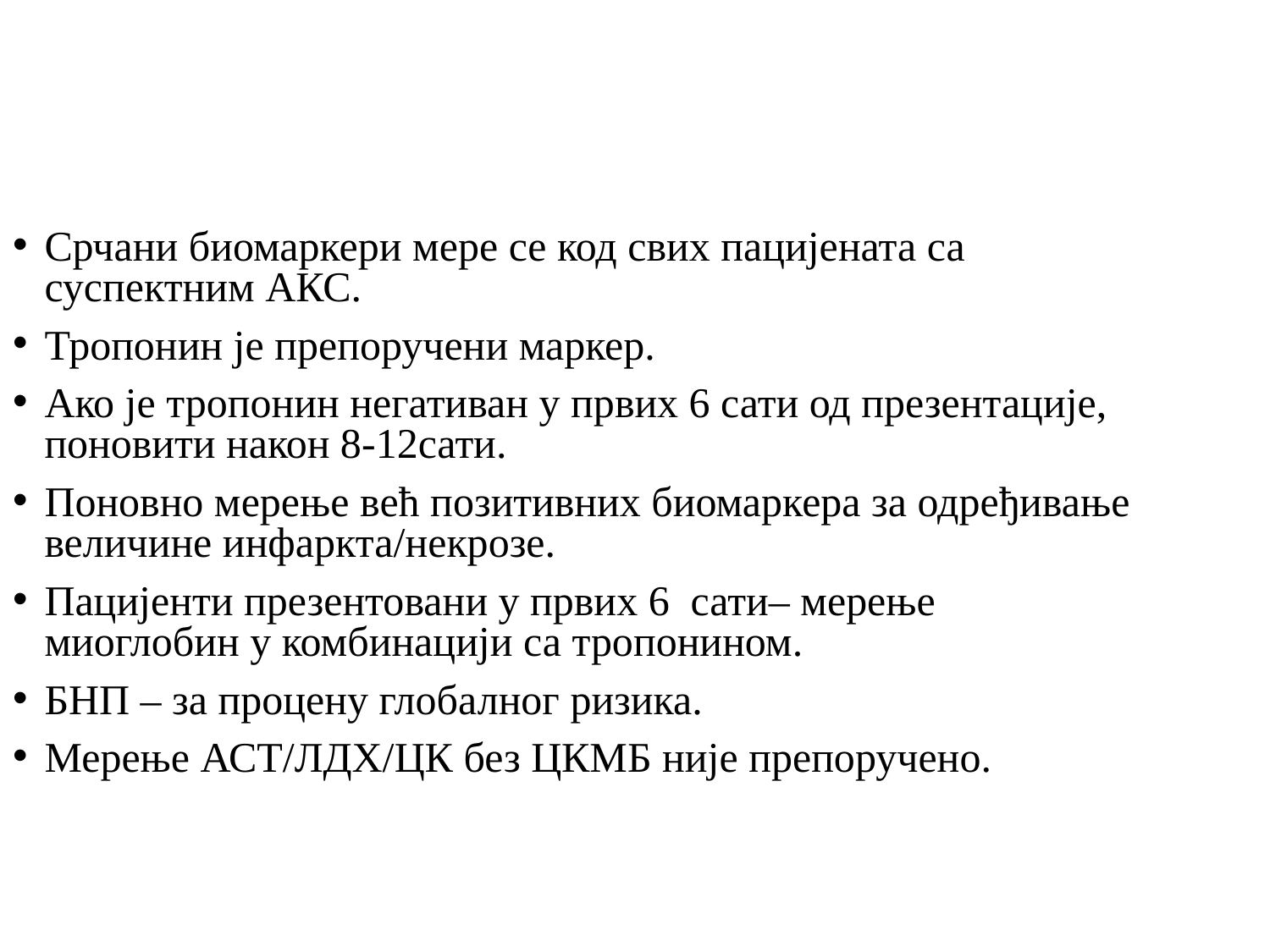

Срчани биомаркери мере се код свих пацијената са суспектним АКС.
Тропонин је препоручени маркер.
Ако је тропонин негативан у првих 6 сати од презентације, поновити након 8-12сати.
Поновно мерење већ позитивних биомаркера за одређивање величине инфаркта/некрозе.
Пацијенти презентовани у првих 6  сати– мерење миоглобин у комбинацији са тропонином.
БНП – за процену глобалног ризика.
Мерење АСТ/ЛДХ/ЦК без ЦКМБ није препоручено.